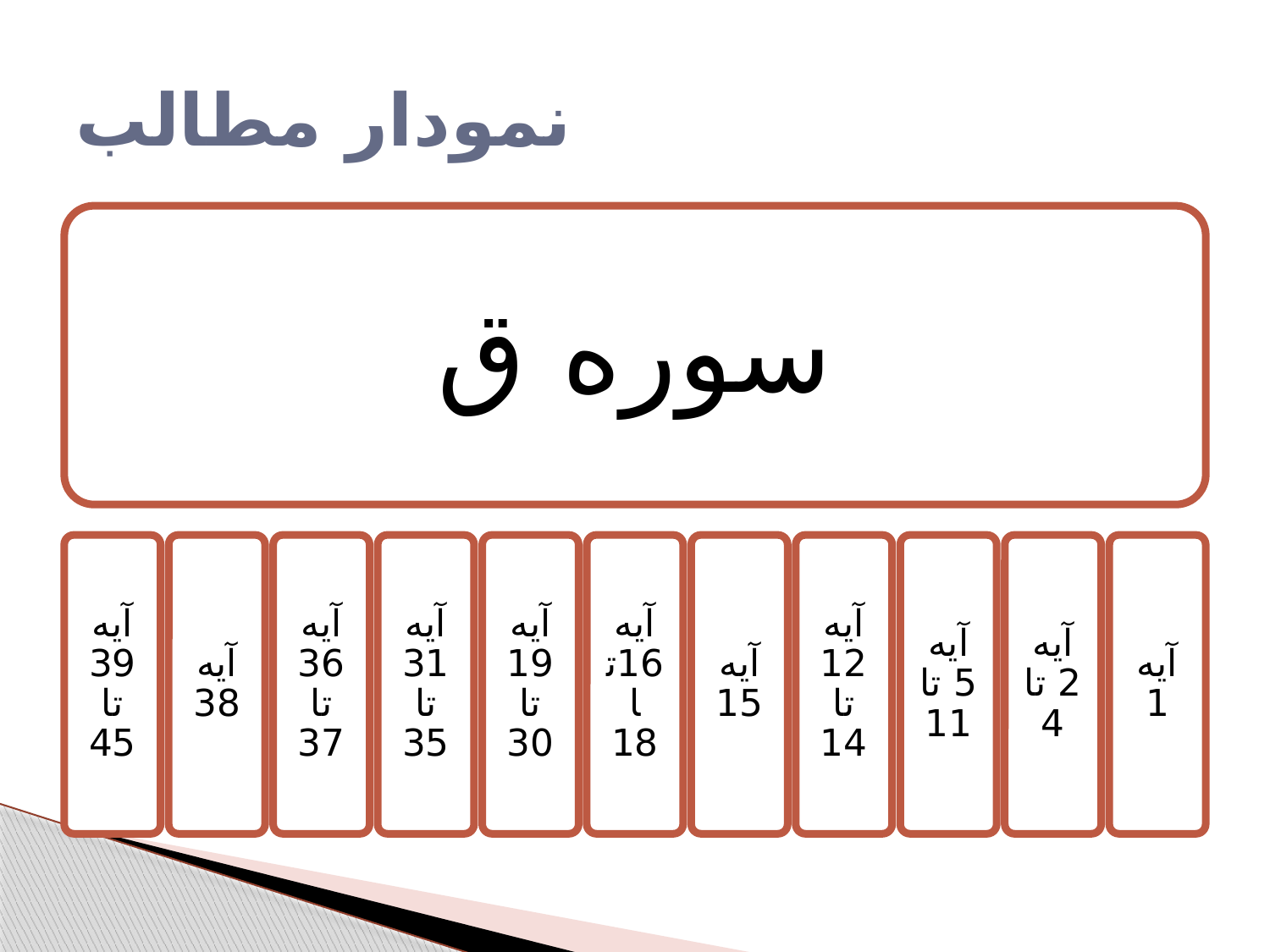

# نمودار مطالب
سوره ق
آیه 39 تا 45
آیه 38
آیه 36 تا 37
آیه 31 تا 35
آیه 19 تا 30
آیه 16تا 18
آیه 15
آیه 12 تا 14
آیه 5 تا 11
آیه 2 تا 4
آیه 1